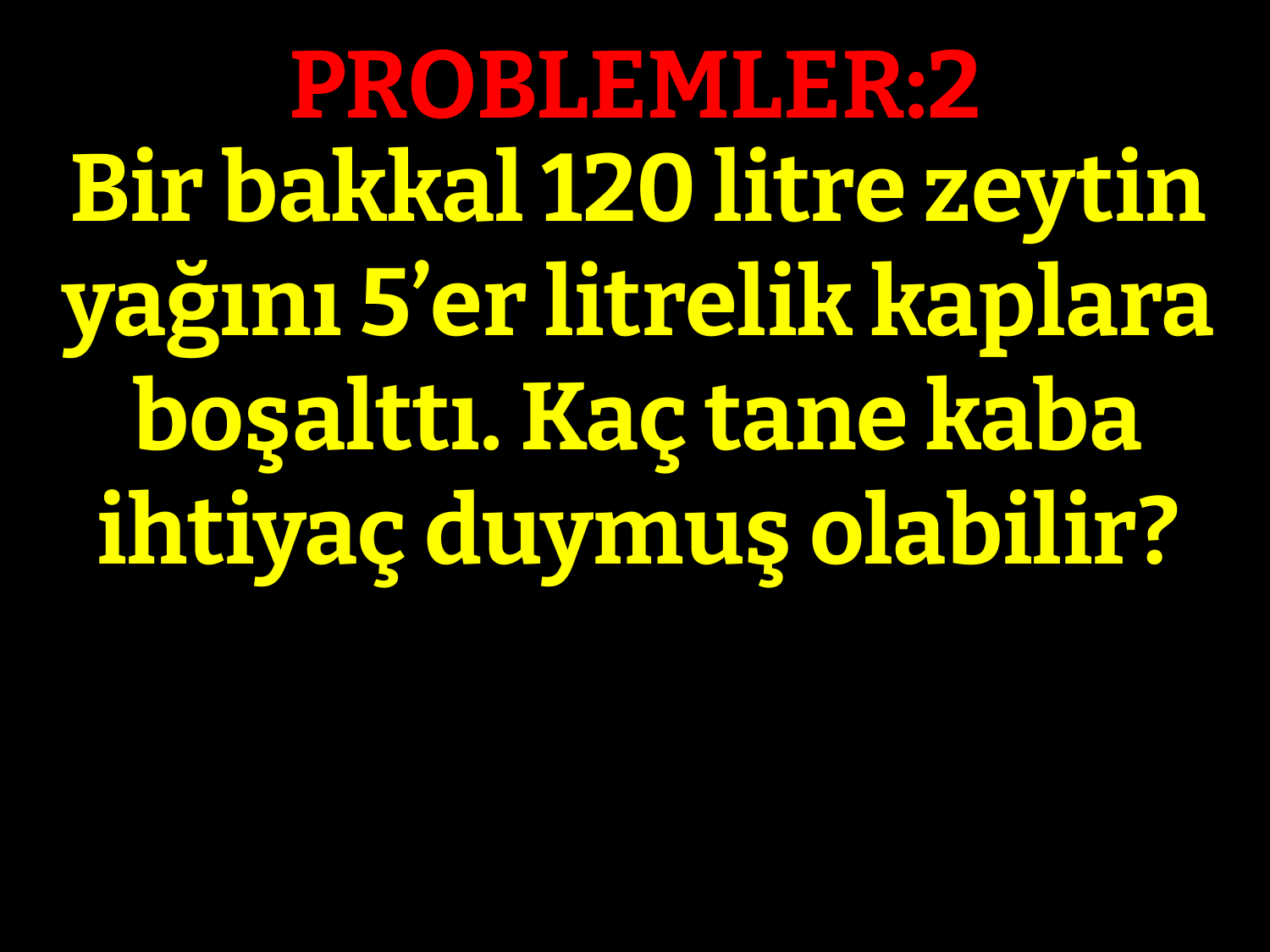

PROBLEMLER:2
Bir bakkal 120 litre zeytin yağını 5’er litrelik kaplara boşalttı. Kaç tane kaba ihtiyaç duymuş olabilir?
#